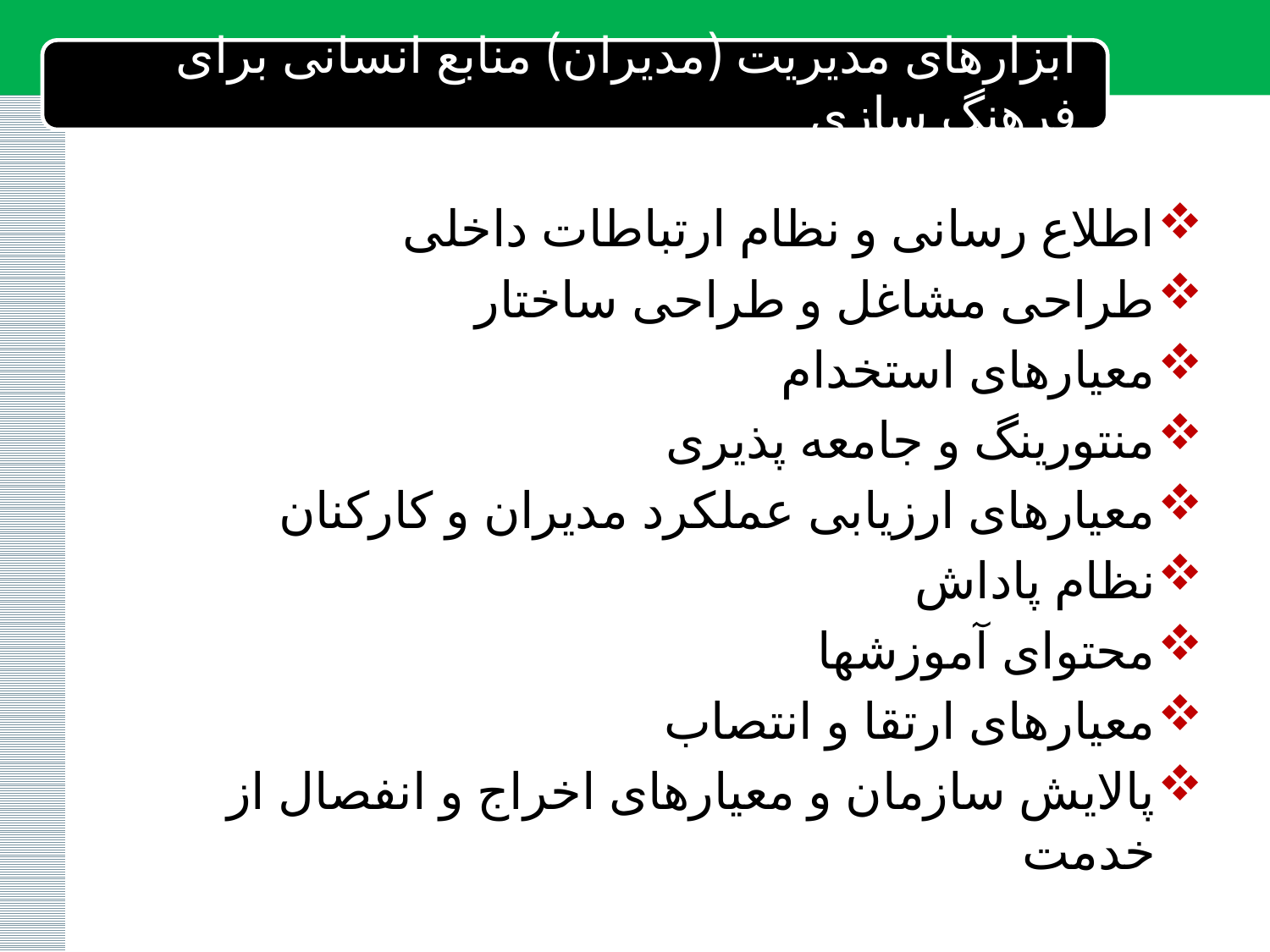

# ابزارهای مدیریت (مدیران) منابع انسانی برای فرهنگ سازی
اطلاع رسانی و نظام ارتباطات داخلی
طراحی مشاغل و طراحی ساختار
معیارهای استخدام
منتورینگ و جامعه پذیری
معیارهای ارزیابی عملکرد مدیران و کارکنان
نظام پاداش
محتوای آموزشها
معیارهای ارتقا و انتصاب
پالایش سازمان و معیارهای اخراج و انفصال از خدمت